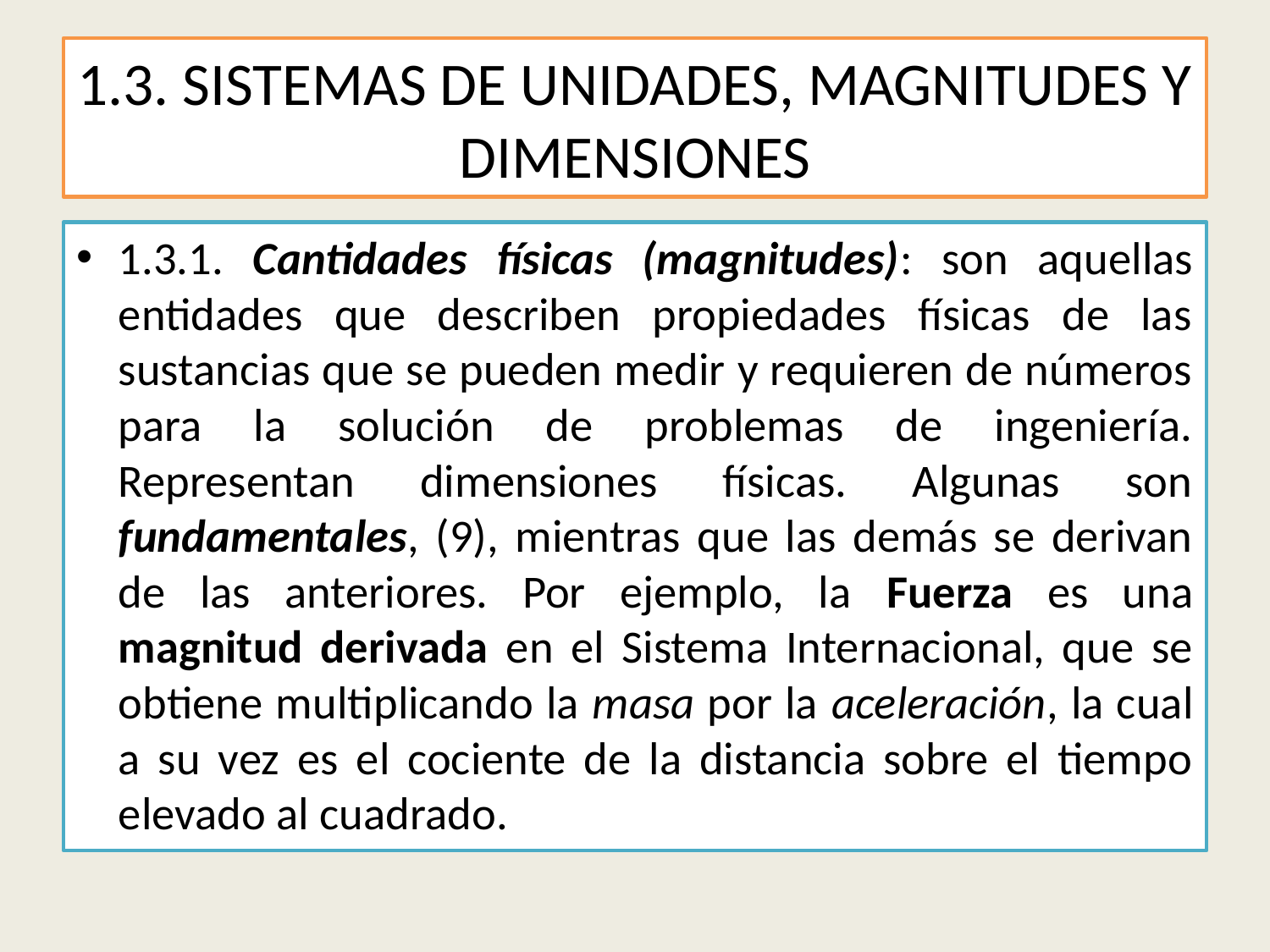

# 1.3. SISTEMAS DE UNIDADES, MAGNITUDES Y DIMENSIONES
1.3.1. Cantidades físicas (magnitudes): son aquellas entidades que describen propiedades físicas de las sustancias que se pueden medir y requieren de números para la solución de problemas de ingeniería. Representan dimensiones físicas. Algunas son fundamentales, (9), mientras que las demás se derivan de las anteriores. Por ejemplo, la Fuerza es una magnitud derivada en el Sistema Internacional, que se obtiene multiplicando la masa por la aceleración, la cual a su vez es el cociente de la distancia sobre el tiempo elevado al cuadrado.